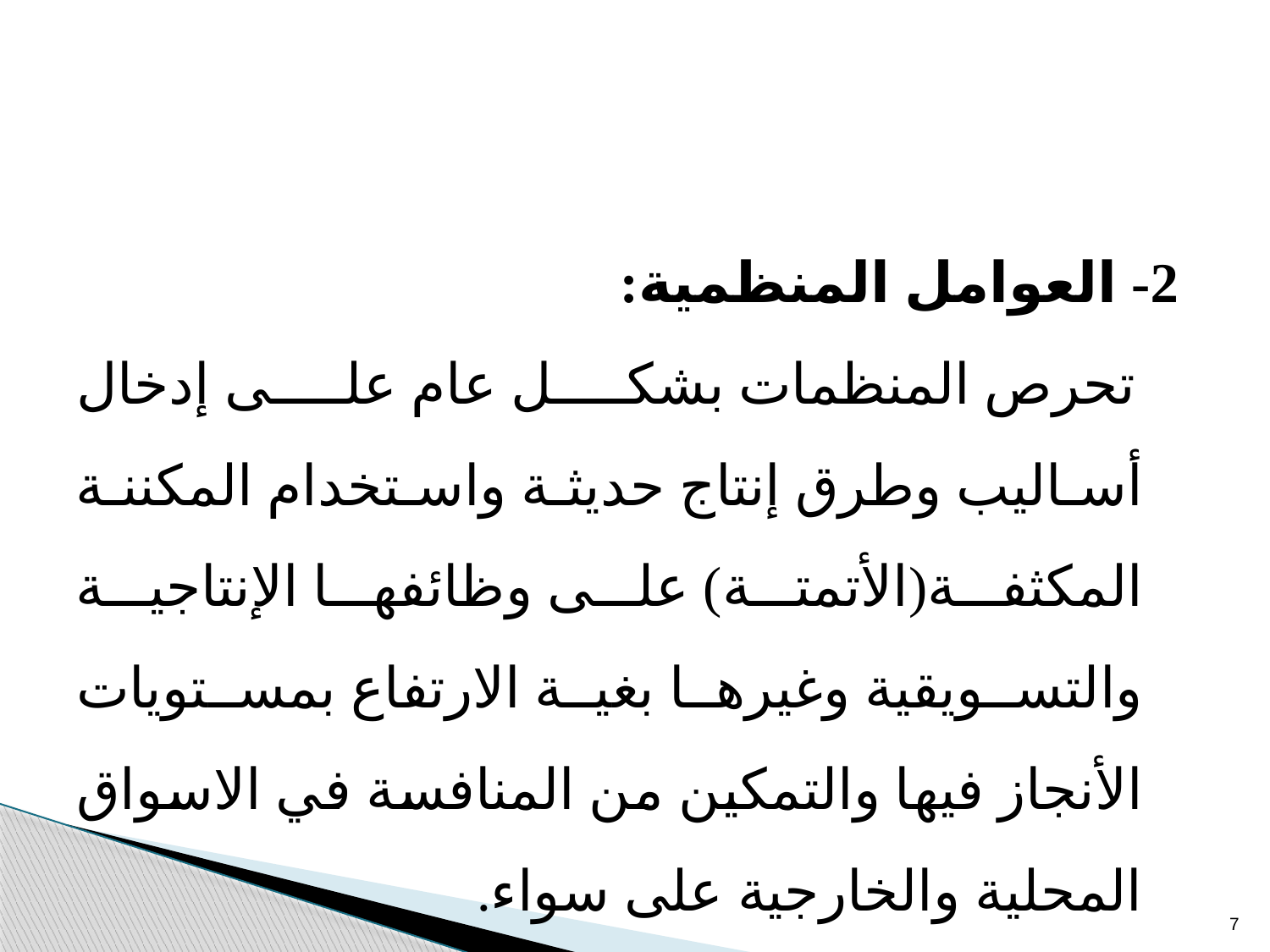

2- العوامل المنظمية:
   تحرص المنظمات بشكل عام على إدخال أساليب وطرق إنتاج حديثة واستخدام المكننة المكثفة(الأتمتة) على وظائفها الإنتاجية والتسويقية وغيرها بغية الارتفاع بمستويات الأنجاز فيها والتمكين من المنافسة في الاسواق المحلية والخارجية على سواء.
7